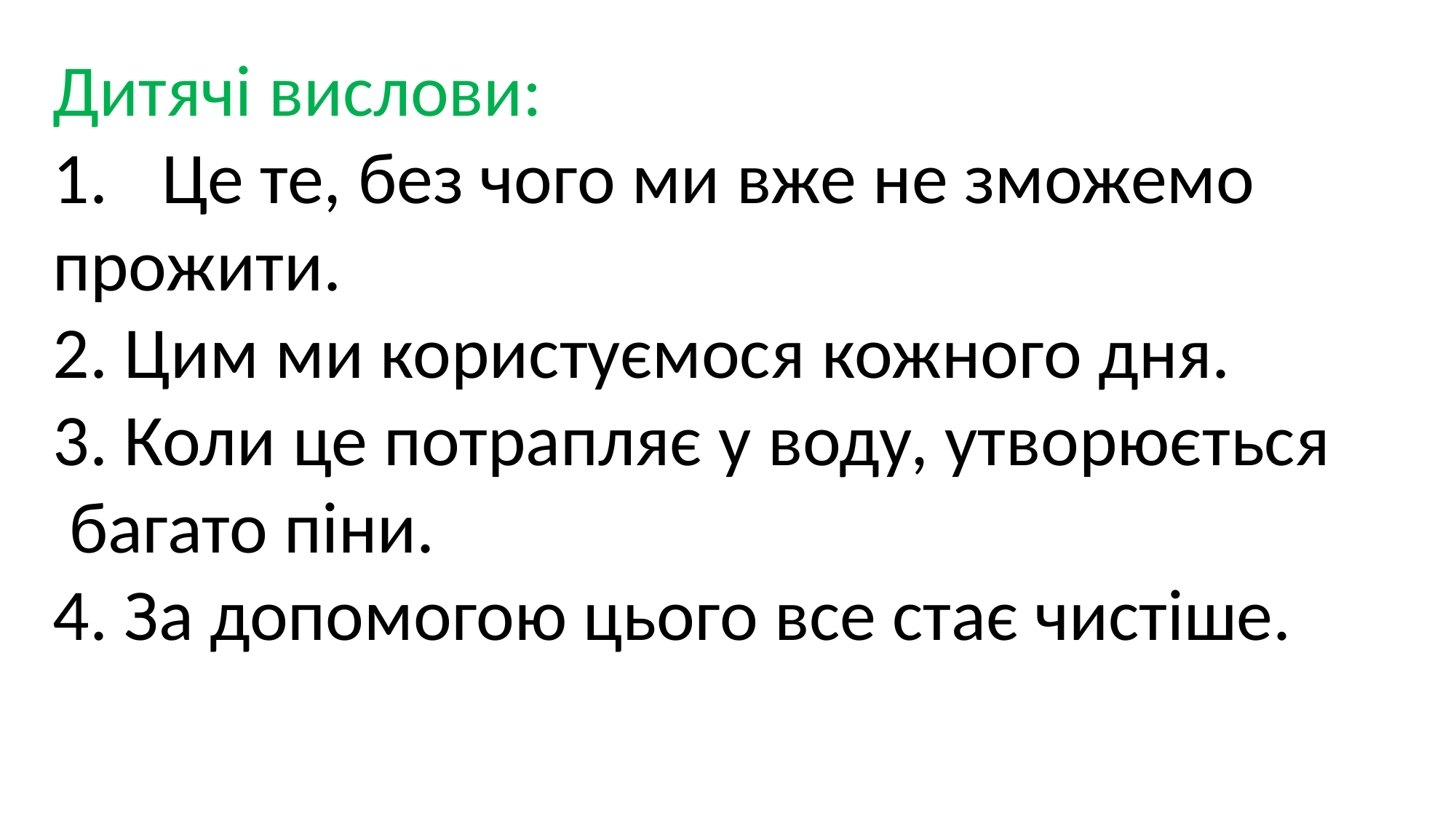

Дитячі вислови:
Це те, без чого ми вже не зможемо
прожити.
2. Цим ми користуємося кожного дня.
3. Коли це потрапляє у воду, утворюється
 багато піни.
4. За допомогою цього все стає чистіше.